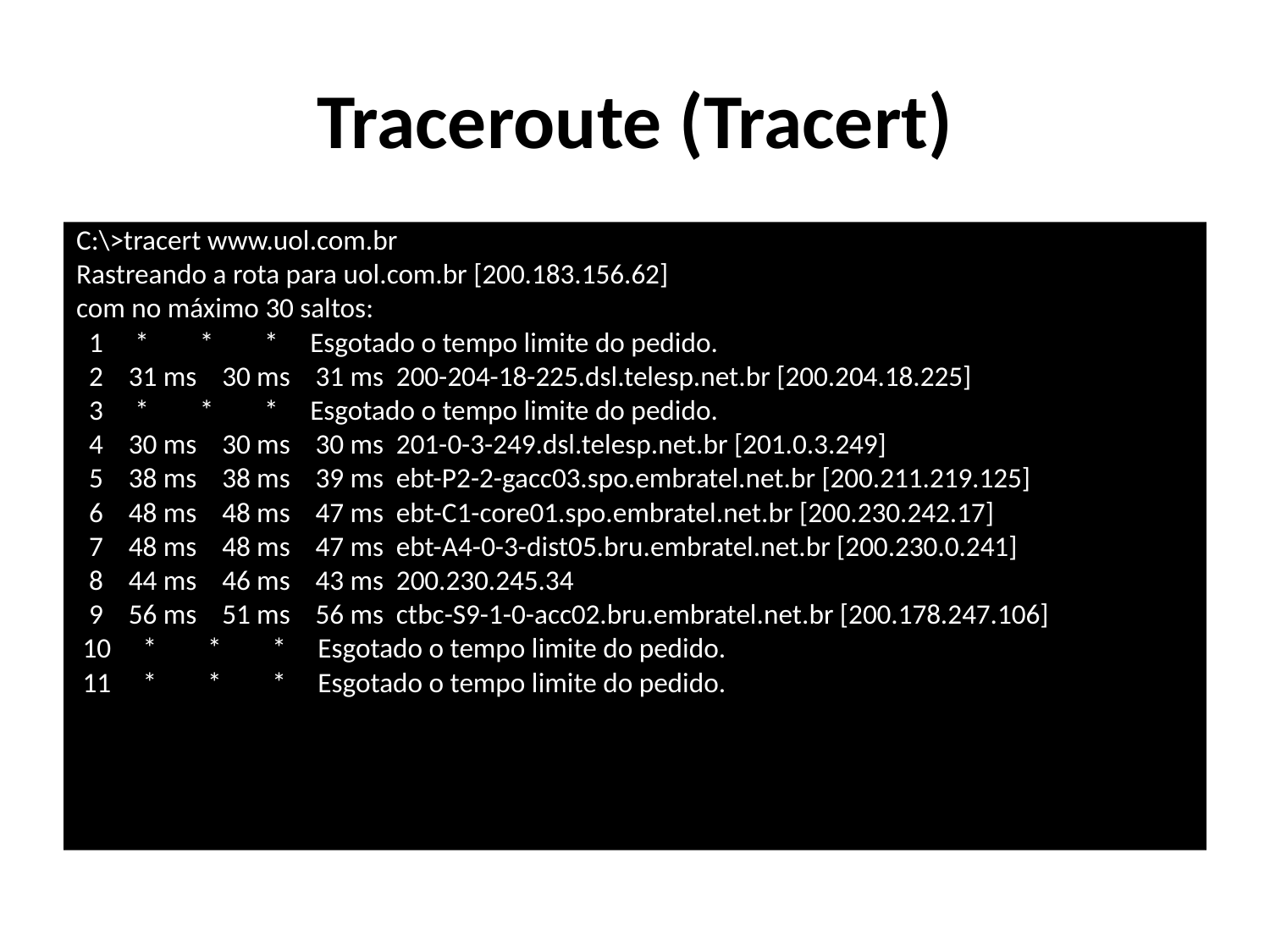

Traceroute (Tracert)
C:\>tracert www.uol.com.br
Rastreando a rota para uol.com.br [200.183.156.62]
com no máximo 30 saltos:
  1     *        *        *     Esgotado o tempo limite do pedido.
  2    31 ms    30 ms    31 ms  200-204-18-225.dsl.telesp.net.br [200.204.18.225]
  3     *        *        *     Esgotado o tempo limite do pedido.
  4    30 ms    30 ms    30 ms  201-0-3-249.dsl.telesp.net.br [201.0.3.249]
  5    38 ms    38 ms    39 ms  ebt-P2-2-gacc03.spo.embratel.net.br [200.211.219.125]
  6    48 ms    48 ms    47 ms  ebt-C1-core01.spo.embratel.net.br [200.230.242.17]
  7    48 ms    48 ms    47 ms  ebt-A4-0-3-dist05.bru.embratel.net.br [200.230.0.241]
  8    44 ms    46 ms    43 ms  200.230.245.34
  9    56 ms    51 ms    56 ms  ctbc-S9-1-0-acc02.bru.embratel.net.br [200.178.247.106]
 10     *        *        *     Esgotado o tempo limite do pedido.
 11     *        *        *     Esgotado o tempo limite do pedido.